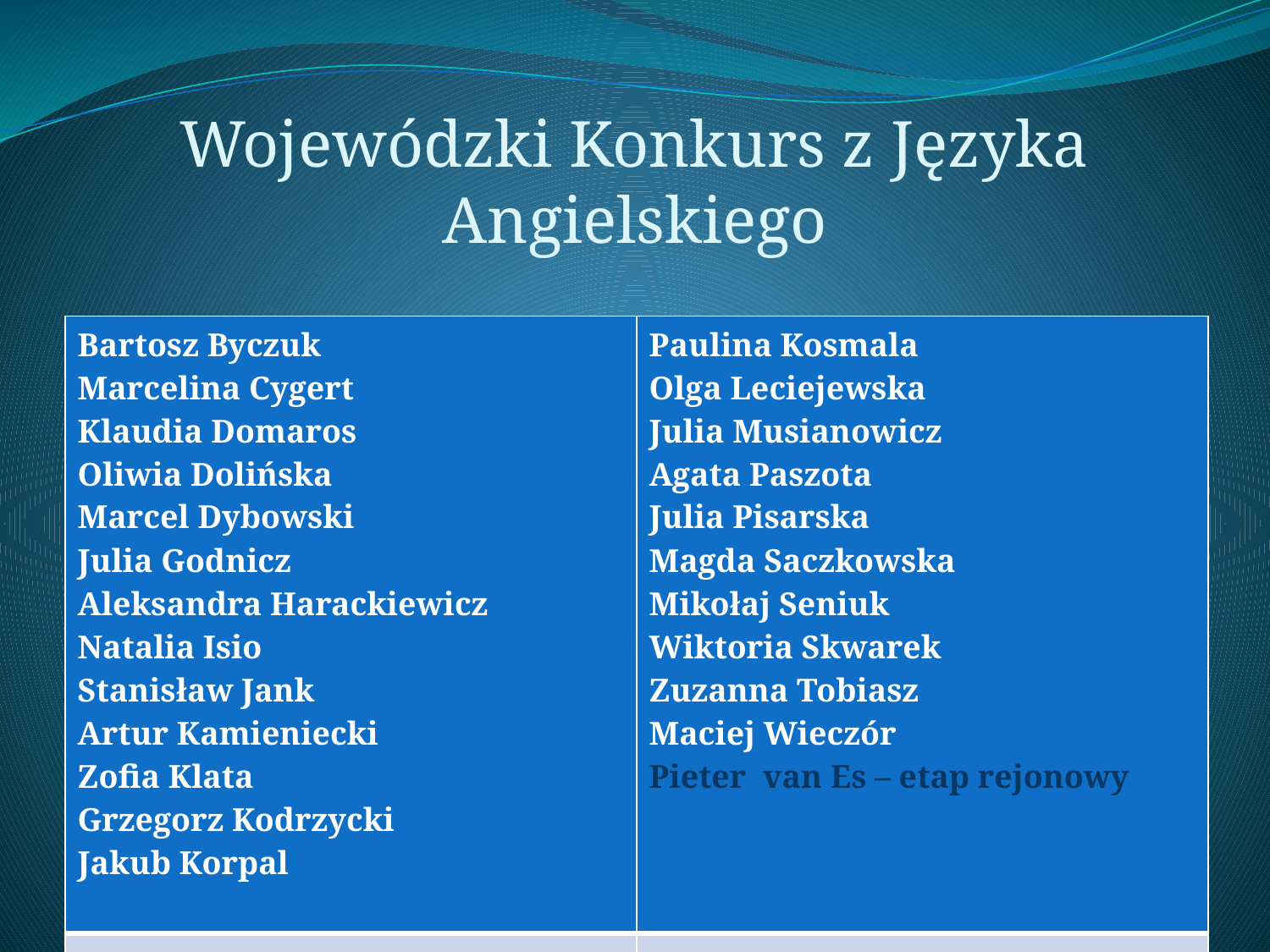

# Wojewódzki Konkurs z Języka Angielskiego
| Bartosz Byczuk Marcelina Cygert Klaudia Domaros Oliwia Dolińska Marcel Dybowski Julia Godnicz Aleksandra Harackiewicz Natalia Isio Stanisław Jank Artur Kamieniecki Zofia Klata Grzegorz Kodrzycki Jakub Korpal | Paulina Kosmala Olga Leciejewska Julia Musianowicz Agata Paszota Julia Pisarska Magda Saczkowska Mikołaj Seniuk Wiktoria Skwarek Zuzanna Tobiasz Maciej Wieczór Pieter van Es – etap rejonowy |
| --- | --- |
|  |  |